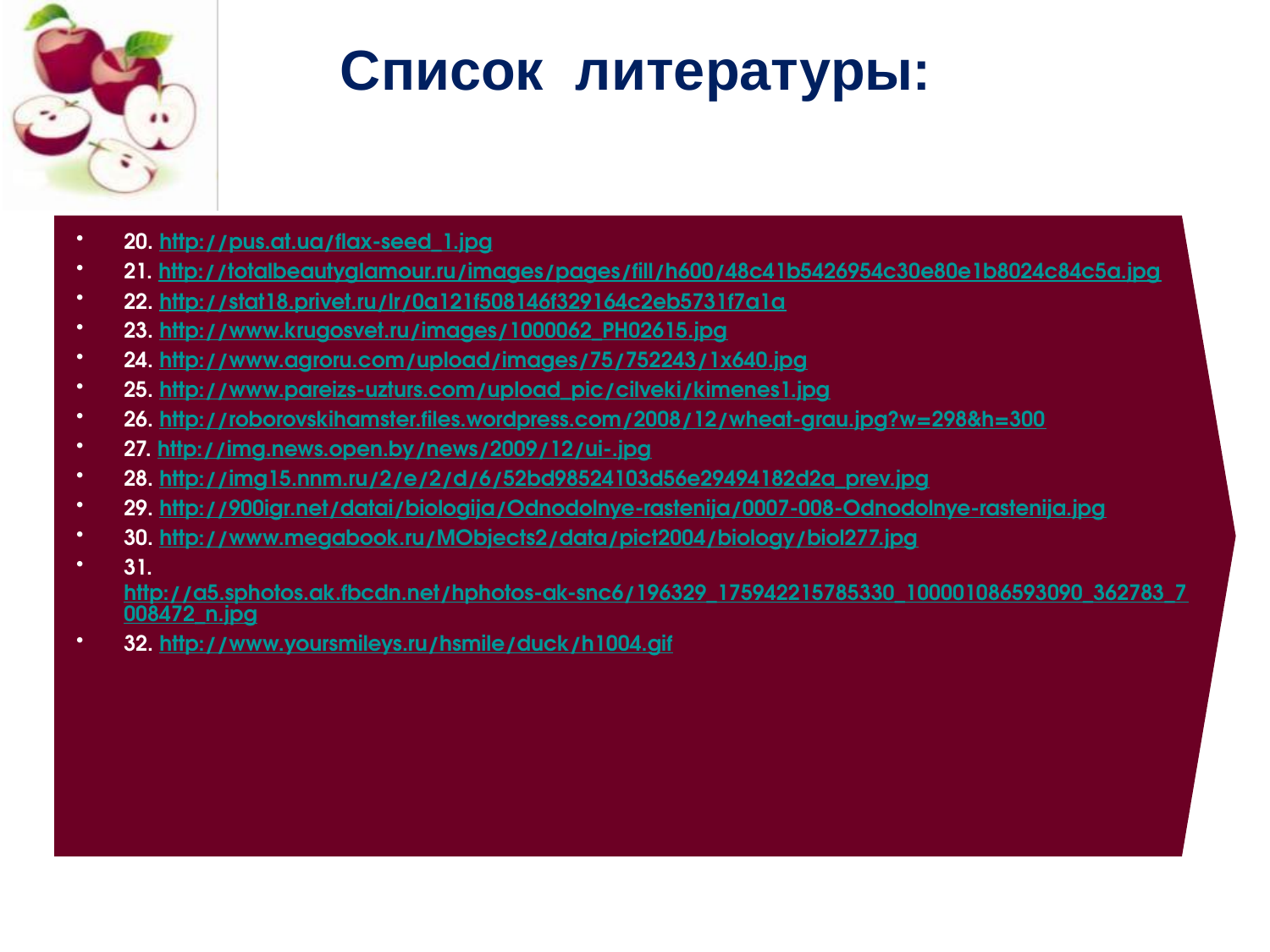

# Список  литературы:
20. http://pus.at.ua/flax-seed_1.jpg
21. http://totalbeautyglamour.ru/images/pages/fill/h600/48c41b5426954c30e80e1b8024c84c5a.jpg
22. http://stat18.privet.ru/lr/0a121f508146f329164c2eb5731f7a1a
23. http://www.krugosvet.ru/images/1000062_PH02615.jpg
24. http://www.agroru.com/upload/images/75/752243/1x640.jpg
25. http://www.pareizs-uzturs.com/upload_pic/cilveki/kimenes1.jpg
26. http://roborovskihamster.files.wordpress.com/2008/12/wheat-grau.jpg?w=298&h=300
27. http://img.news.open.by/news/2009/12/ui-.jpg
28. http://img15.nnm.ru/2/e/2/d/6/52bd98524103d56e29494182d2a_prev.jpg
29. http://900igr.net/datai/biologija/Odnodolnye-rastenija/0007-008-Odnodolnye-rastenija.jpg
30. http://www.megabook.ru/MObjects2/data/pict2004/biology/biol277.jpg
31. http://a5.sphotos.ak.fbcdn.net/hphotos-ak-snc6/196329_175942215785330_100001086593090_362783_7008472_n.jpg
32. http://www.yoursmileys.ru/hsmile/duck/h1004.gif